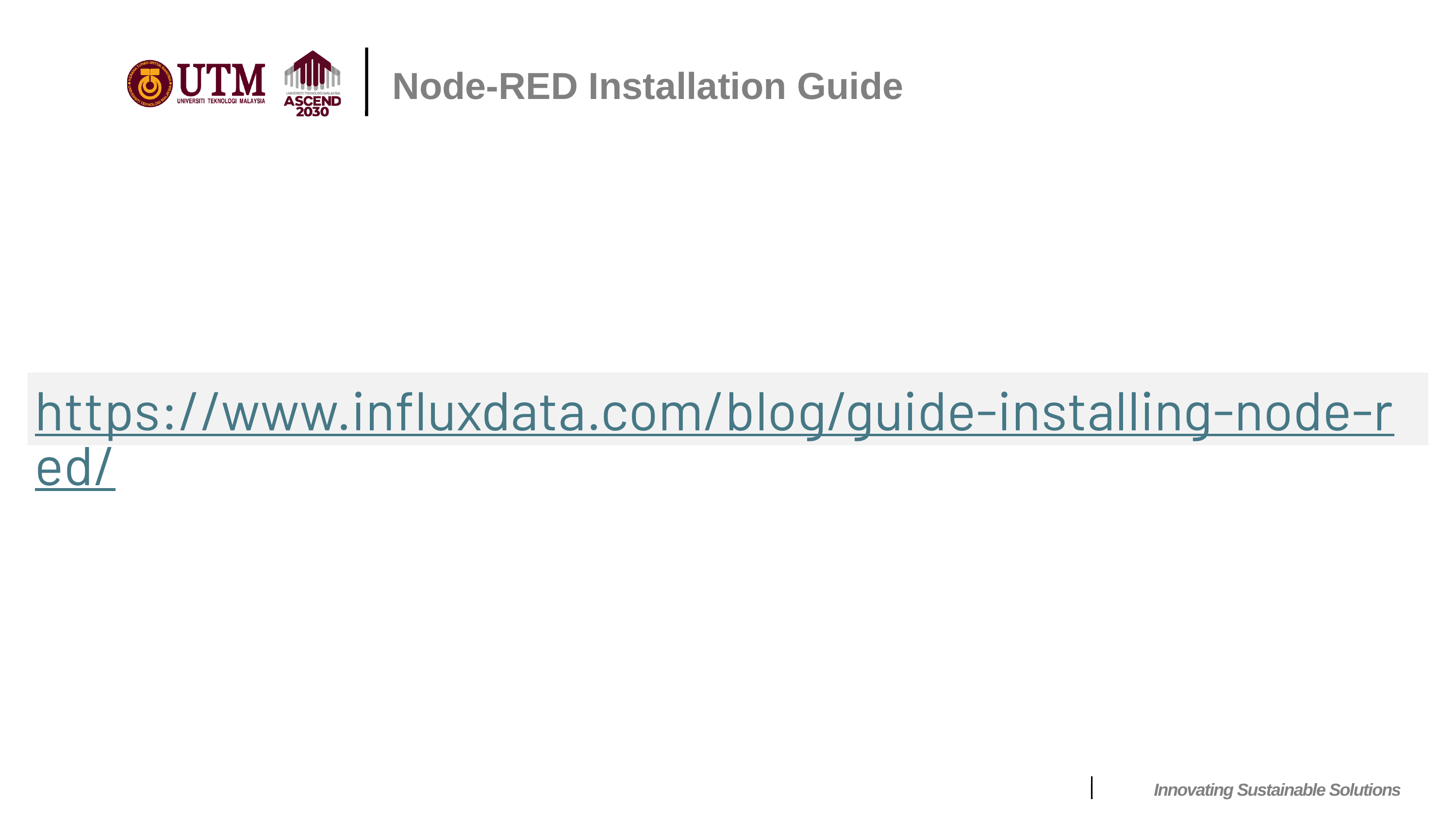

Node-RED Installation Guide
https://www.influxdata.com/blog/guide-installing-node-red/
Innovating Sustainable Solutions